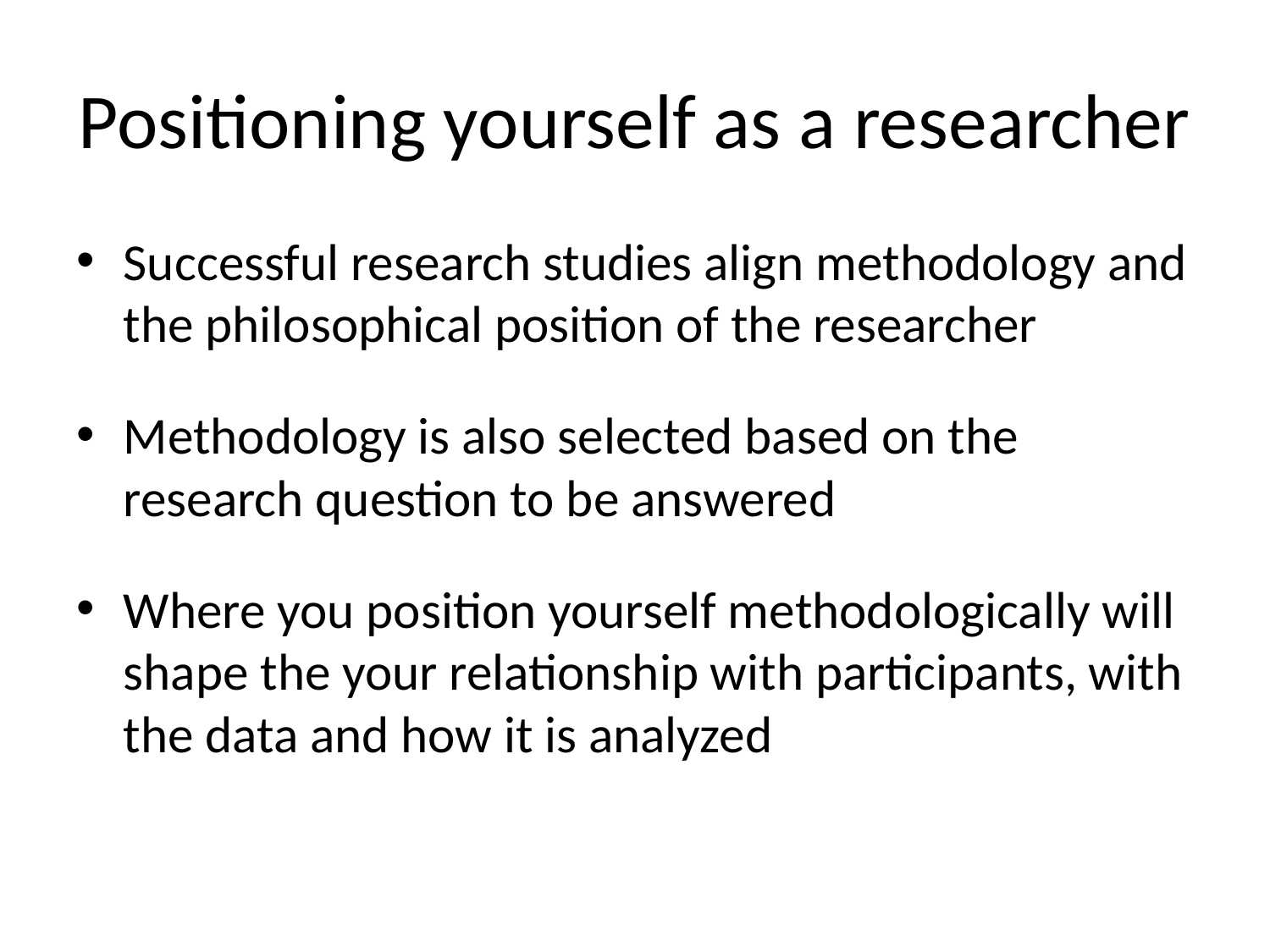

# Positioning yourself as a researcher
Successful research studies align methodology and the philosophical position of the researcher
Methodology is also selected based on the research question to be answered
Where you position yourself methodologically will shape the your relationship with participants, with the data and how it is analyzed